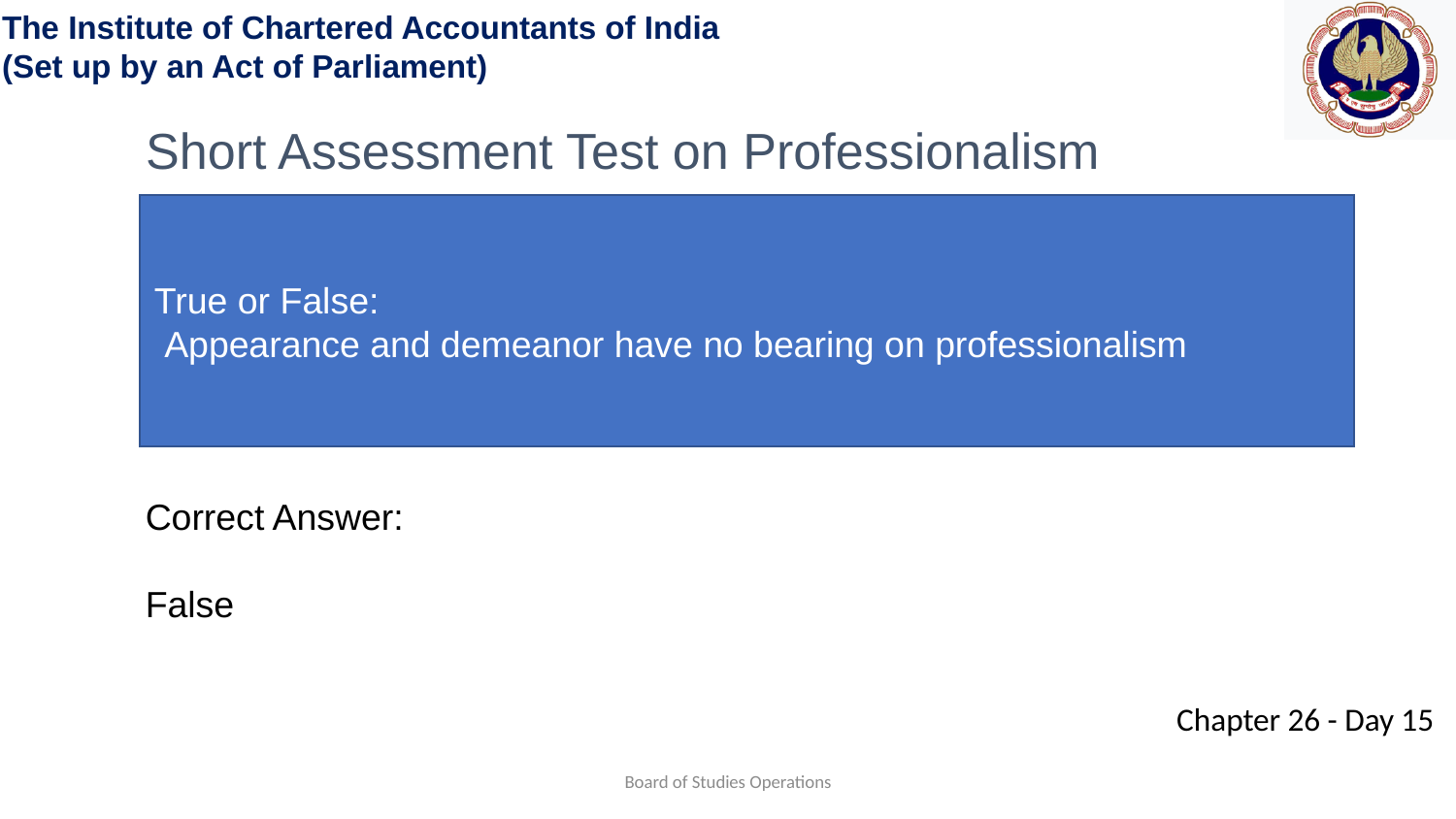

Short Assessment Test on Professionalism
True or False:
 Appearance and demeanor have no bearing on professionalism
Correct Answer:

False
Board of Studies Operations